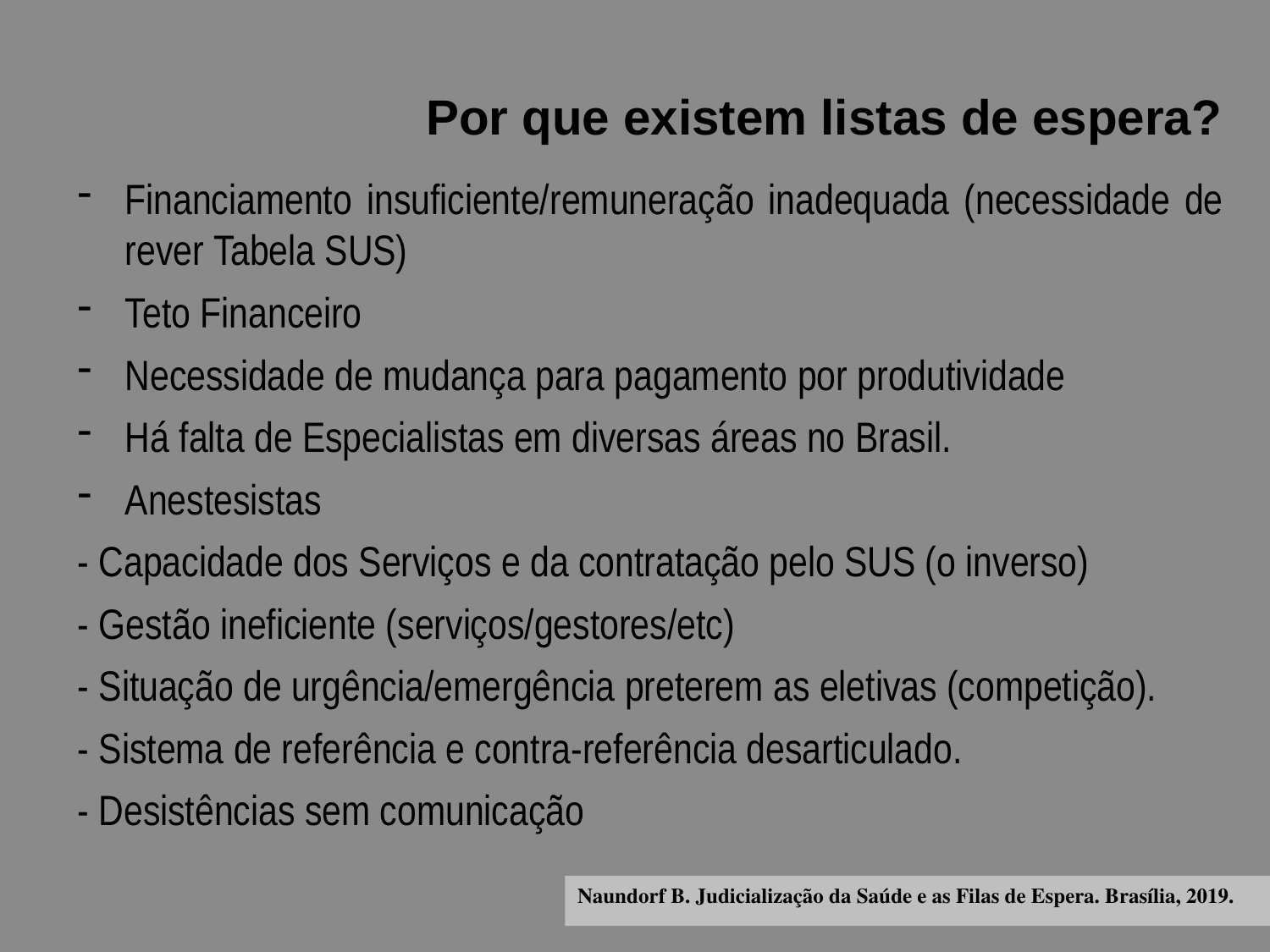

# Por que existem listas de espera?
Financiamento insuficiente/remuneração inadequada (necessidade de rever Tabela SUS)
Teto Financeiro
Necessidade de mudança para pagamento por produtividade
Há falta de Especialistas em diversas áreas no Brasil.
Anestesistas
- Capacidade dos Serviços e da contratação pelo SUS (o inverso)
- Gestão ineficiente (serviços/gestores/etc)
- Situação de urgência/emergência preterem as eletivas (competição).
- Sistema de referência e contra-referência desarticulado.
- Desistências sem comunicação